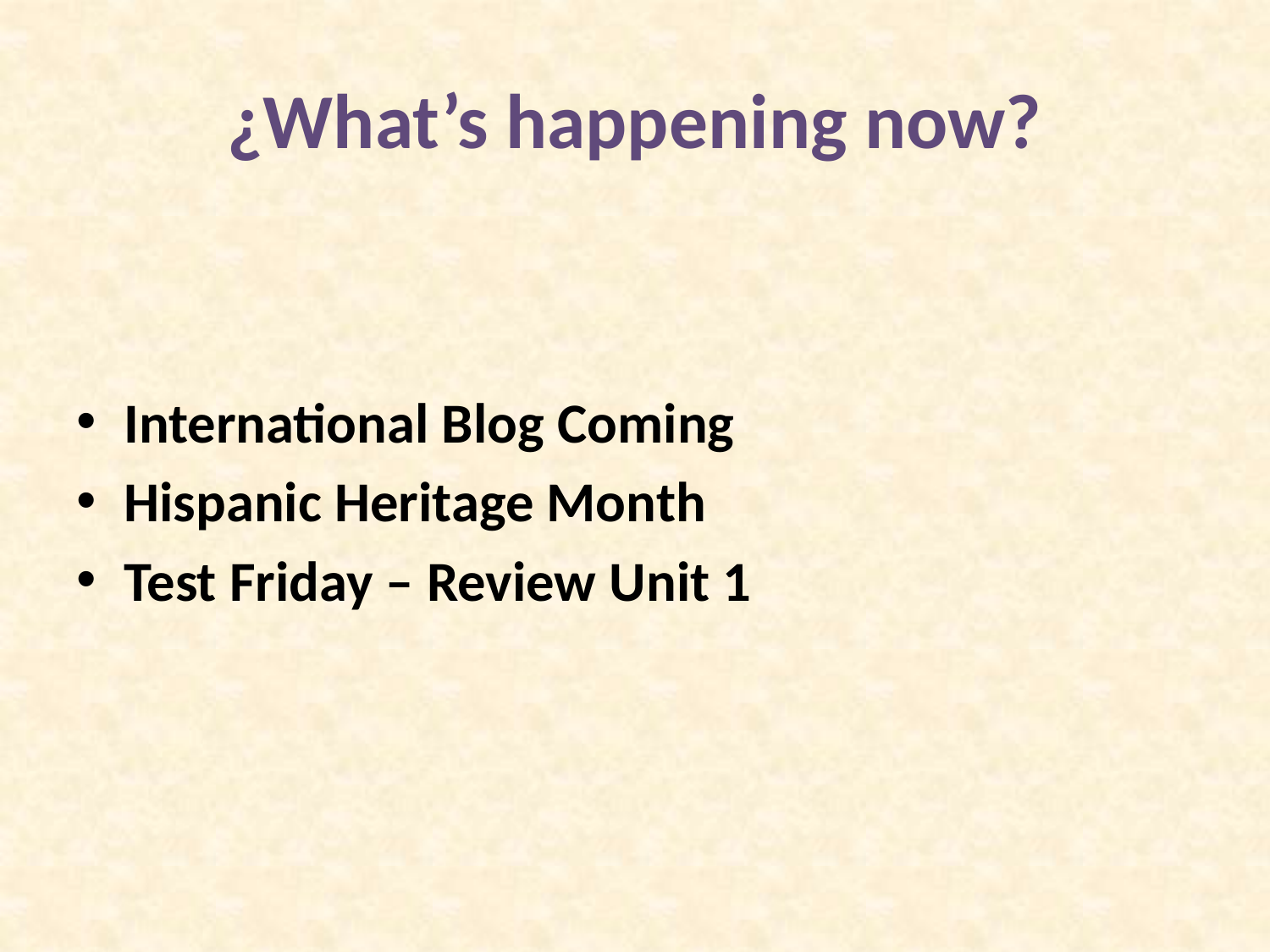

# ¿What’s happening now?

International Blog Coming
Hispanic Heritage Month
Test Friday – Review Unit 1